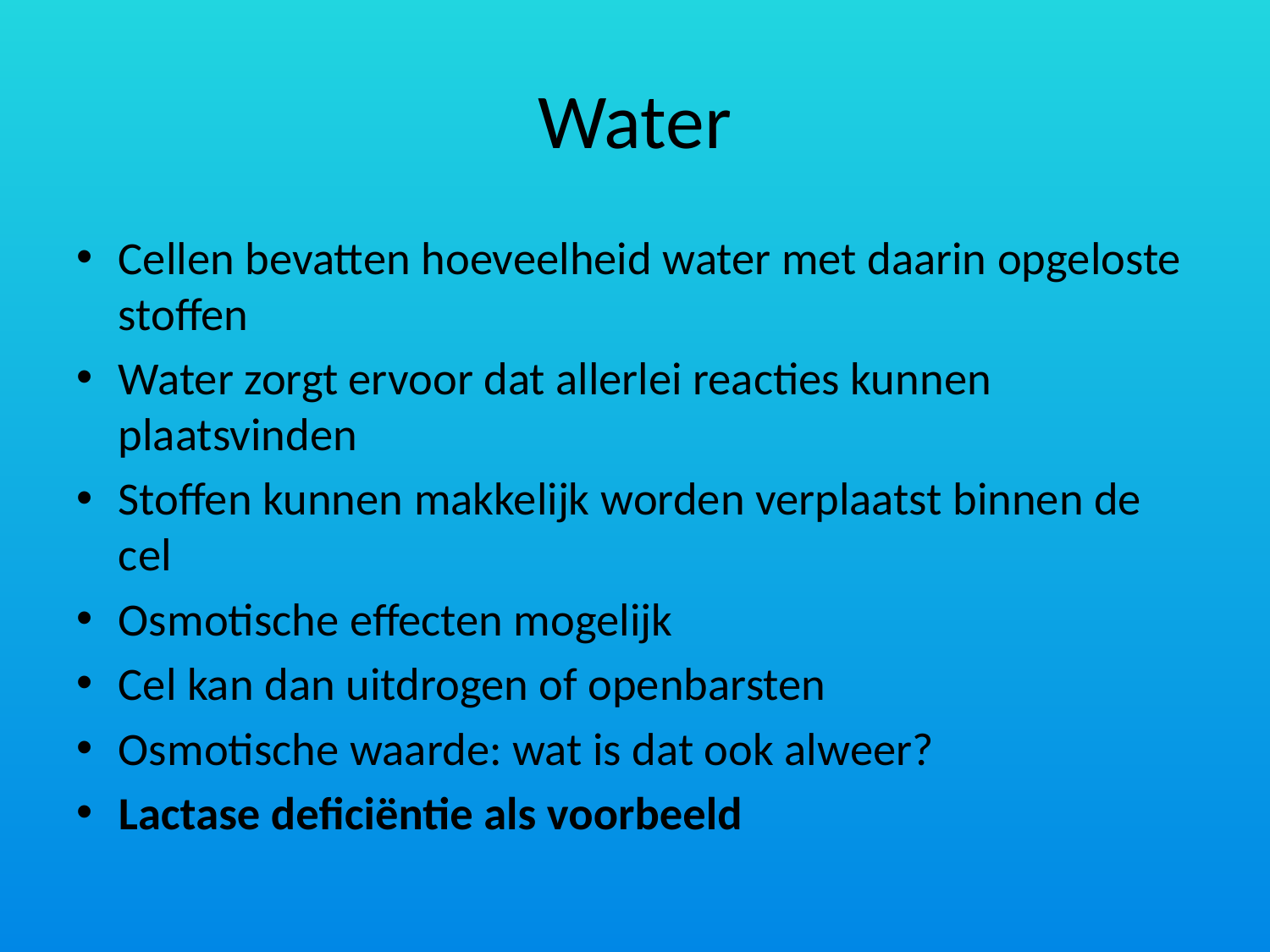

# Water
Cellen bevatten hoeveelheid water met daarin opgeloste stoffen
Water zorgt ervoor dat allerlei reacties kunnen plaatsvinden
Stoffen kunnen makkelijk worden verplaatst binnen de cel
Osmotische effecten mogelijk
Cel kan dan uitdrogen of openbarsten
Osmotische waarde: wat is dat ook alweer?
Lactase deficiëntie als voorbeeld